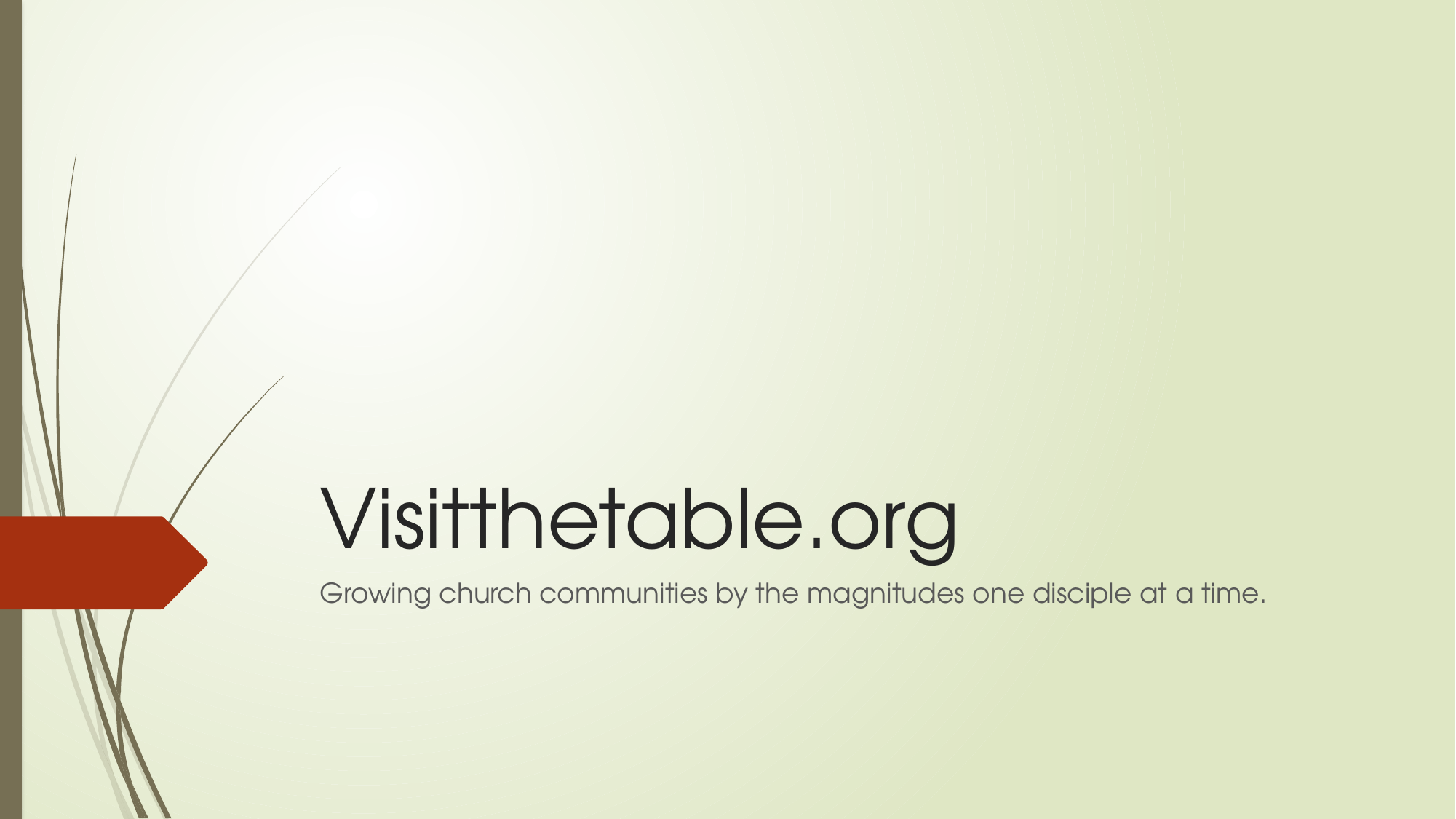

# Visitthetable.org
Growing church communities by the magnitudes one disciple at a time.